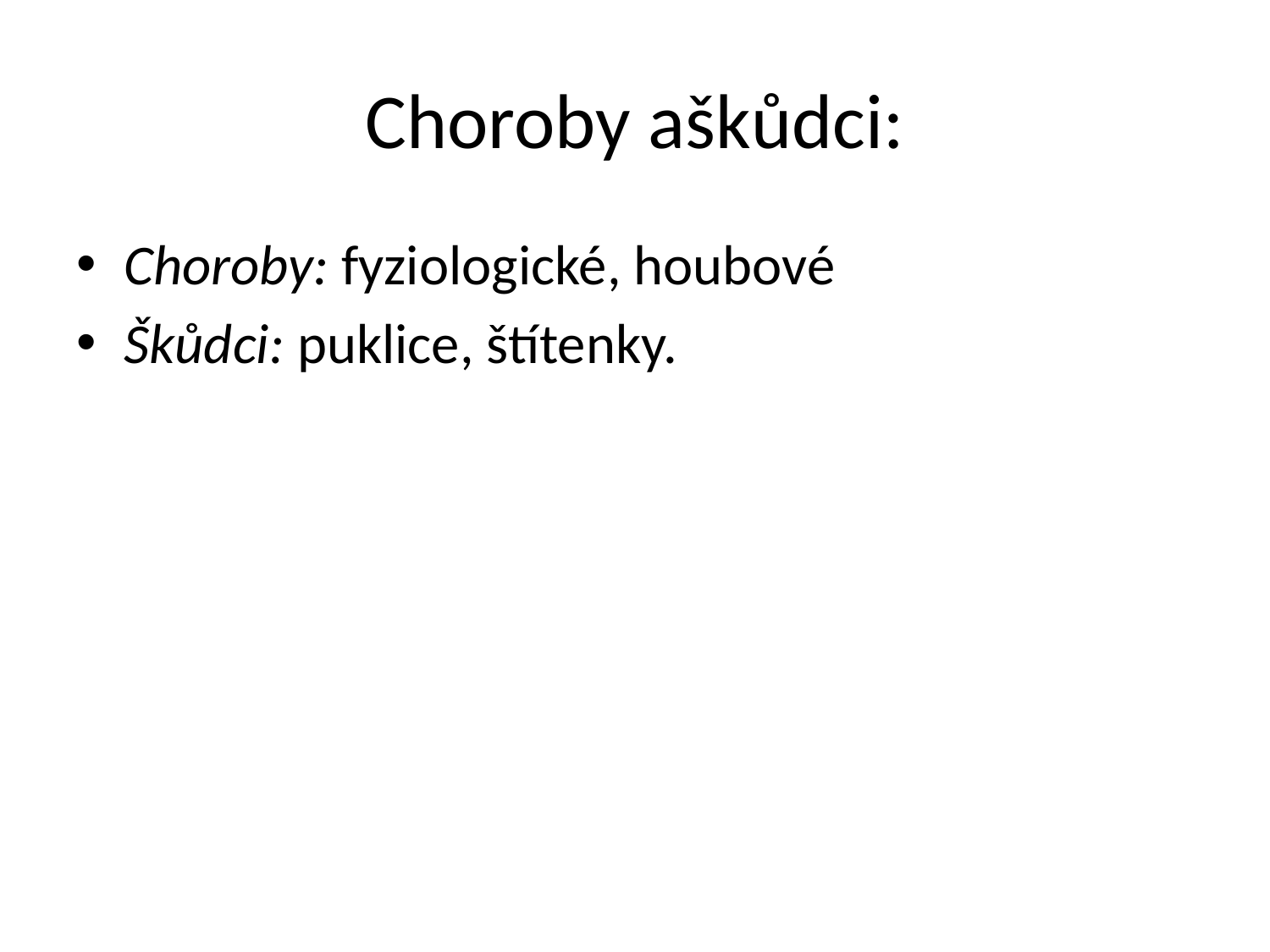

# Choroby aškůdci:
Choroby: fyziologické, houbové
Škůdci: puklice, štítenky.